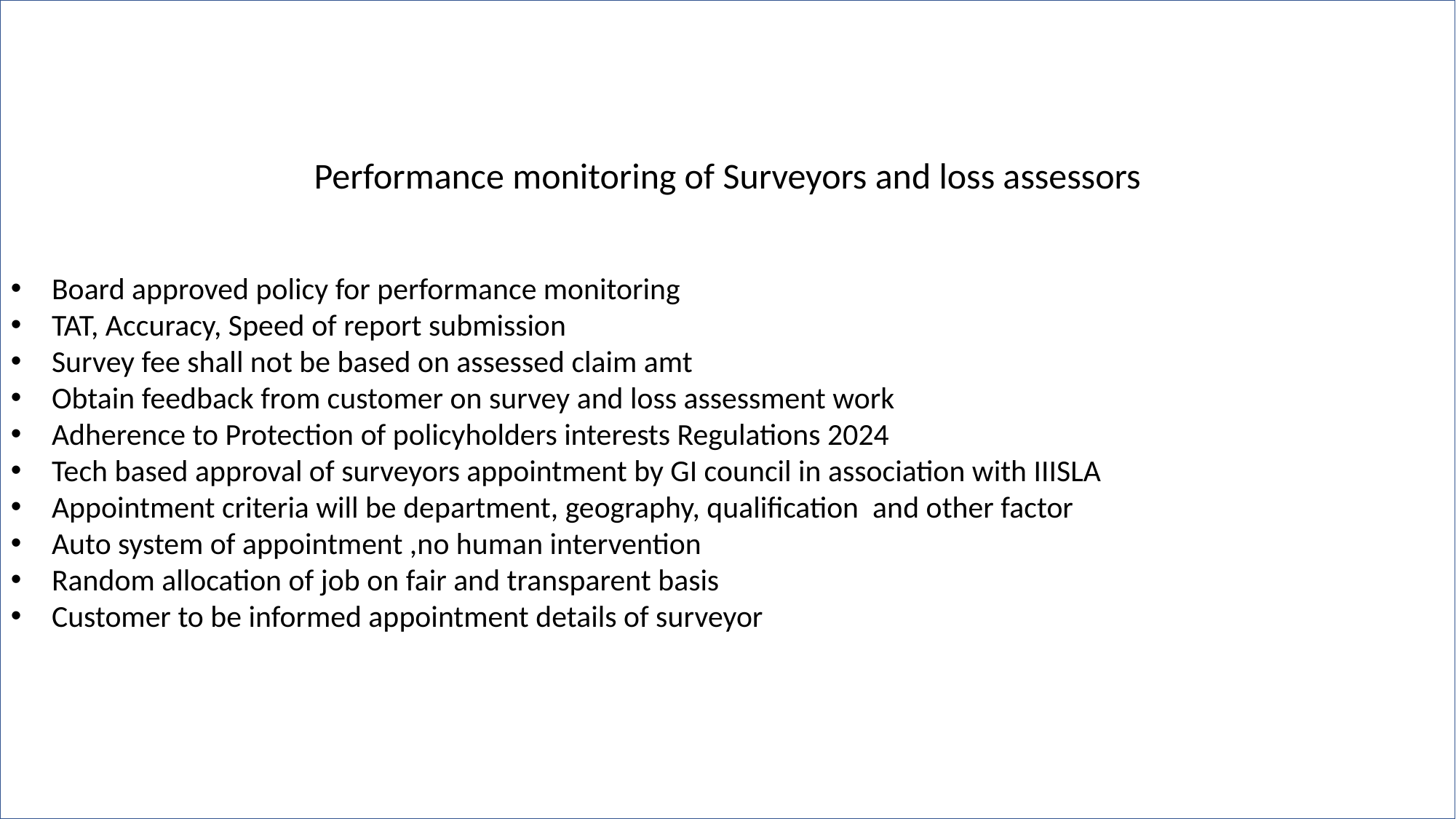

Performance monitoring of Surveyors and loss assessors

Board approved policy for performance monitoring
TAT, Accuracy, Speed of report submission
Survey fee shall not be based on assessed claim amt
Obtain feedback from customer on survey and loss assessment work
Adherence to Protection of policyholders interests Regulations 2024
Tech based approval of surveyors appointment by GI council in association with IIISLA
Appointment criteria will be department, geography, qualification  and other factor
Auto system of appointment ,no human intervention
Random allocation of job on fair and transparent basis
Customer to be informed appointment details of surveyor